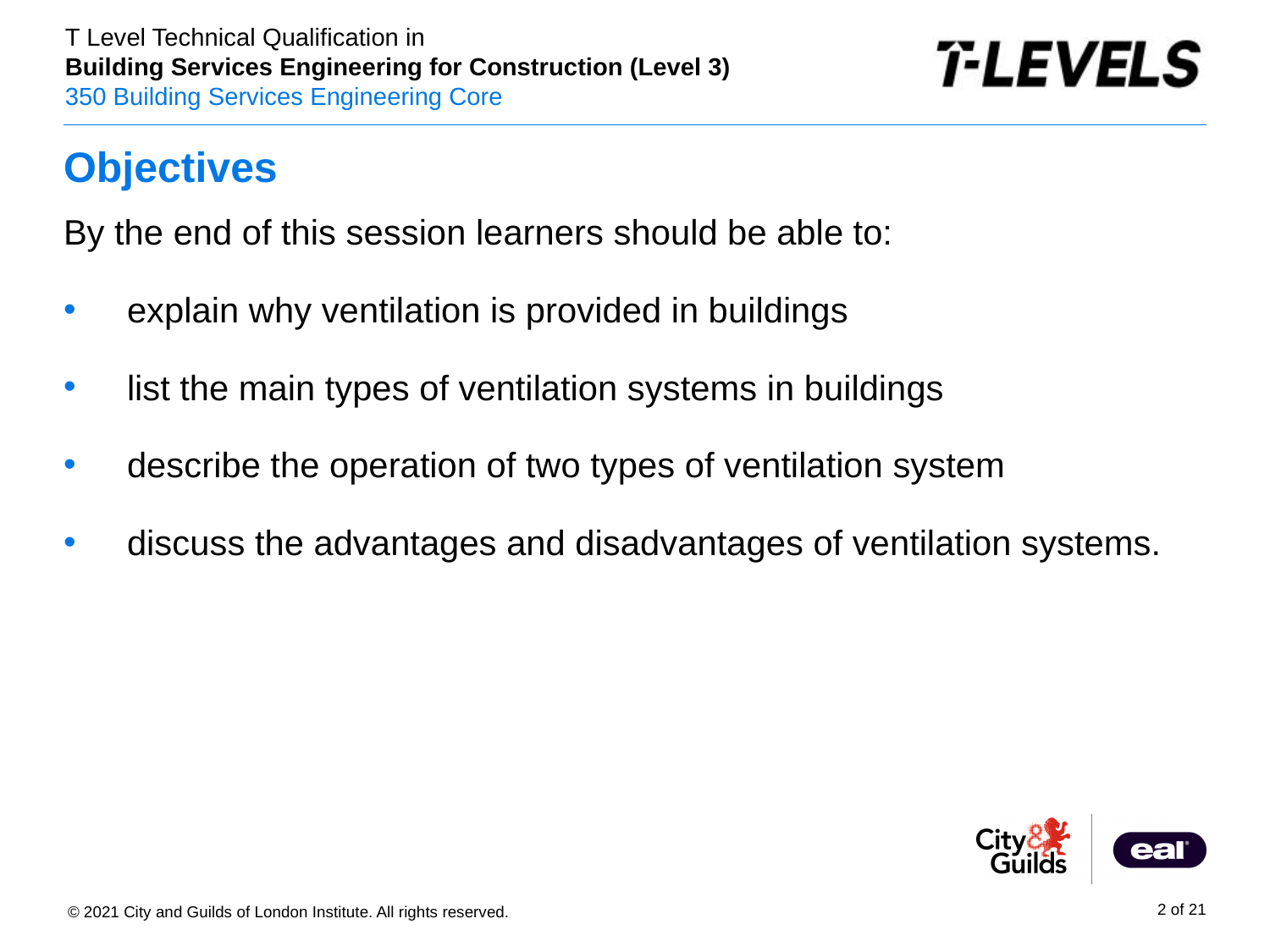

# Objectives
By the end of this session learners should be able to:
explain why ventilation is provided in buildings
list the main types of ventilation systems in buildings
describe the operation of two types of ventilation system
discuss the advantages and disadvantages of ventilation systems.